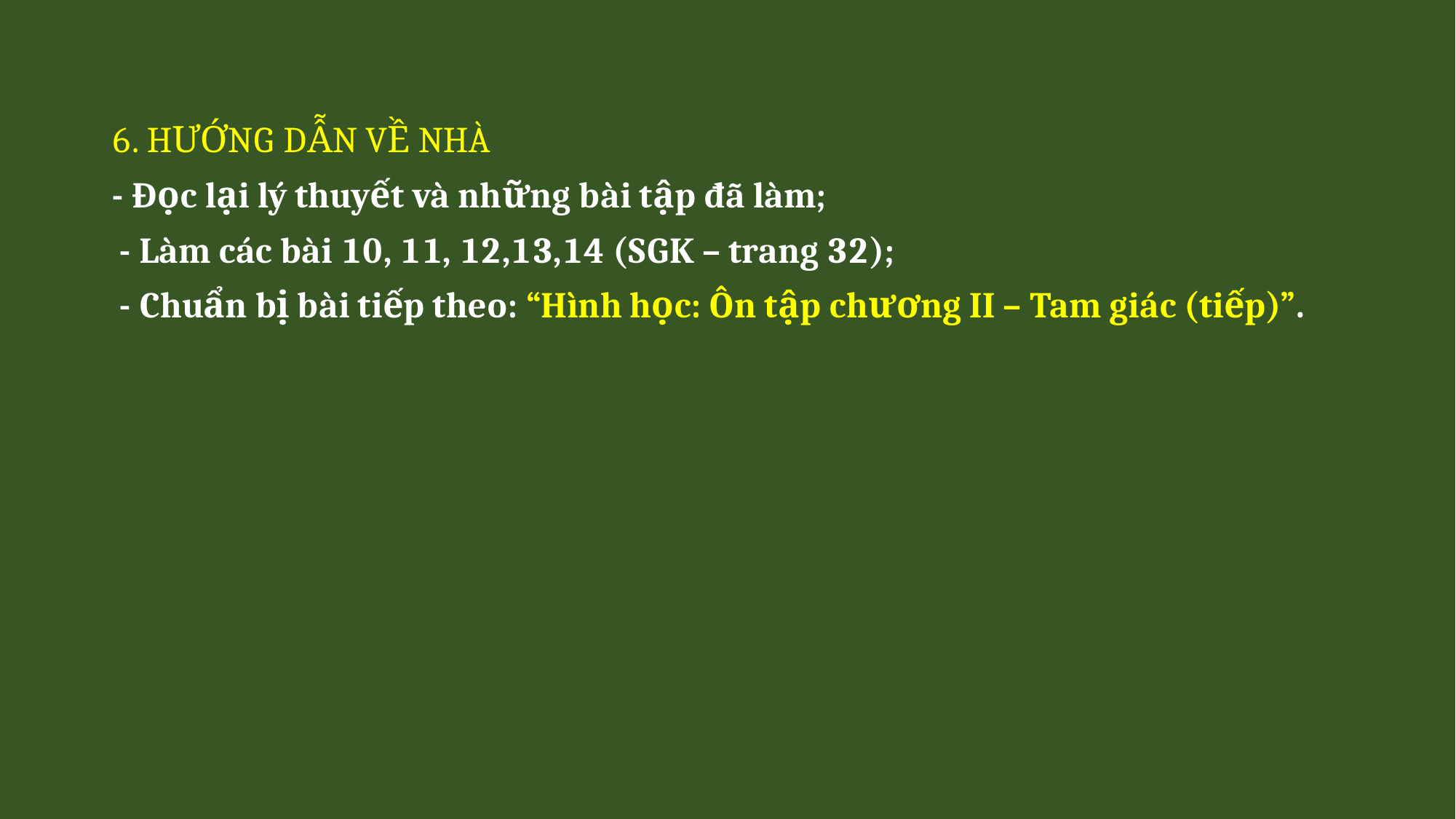

6. HƯỚNG DẪN VỀ NHÀ
- Đọc lại lý thuyết và những bài tập đã làm;
- Làm các bài 10, 11, 12,13,14 (SGK – trang 32);
- Chuẩn bị bài tiếp theo: “Hình học: Ôn tập chương II – Tam giác (tiếp)”.